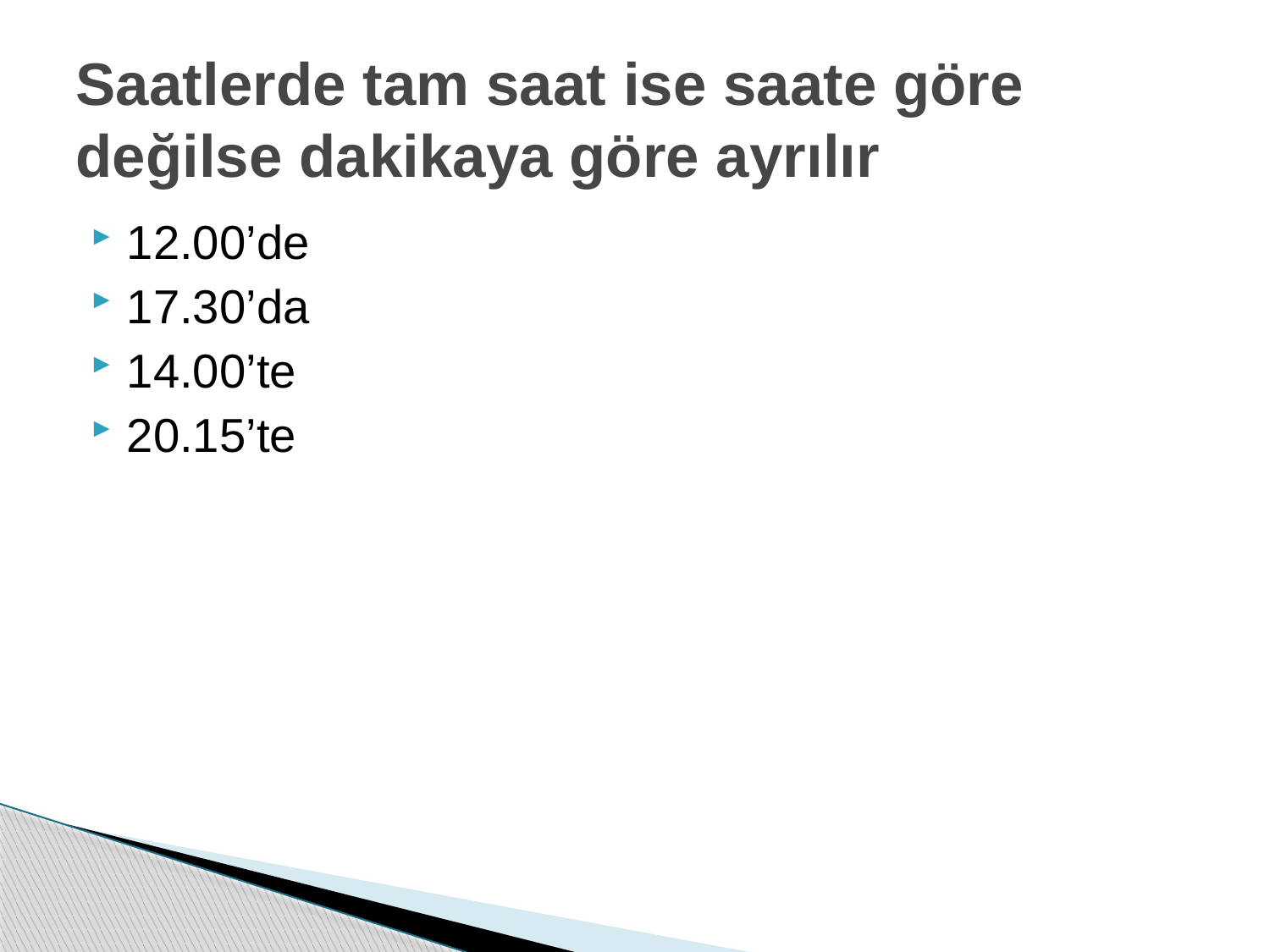

# Saatlerde tam saat ise saate göre değilse dakikaya göre ayrılır
12.00’de
17.30’da
14.00’te
20.15’te